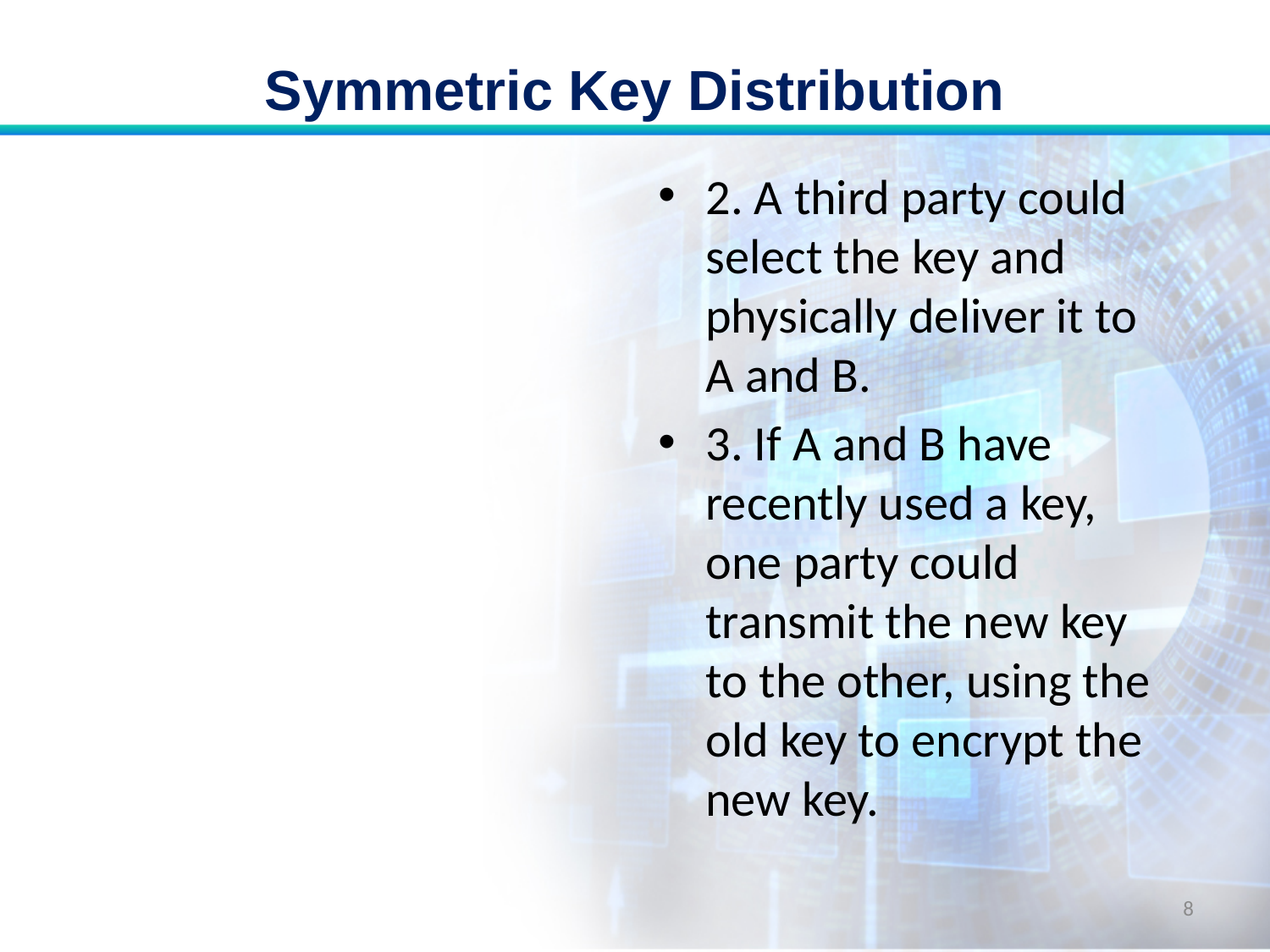

# Symmetric Key Distribution
2. A third party could select the key and physically deliver it to A and B.
3. If A and B have recently used a key, one party could transmit the new key to the other, using the old key to encrypt the new key.
8